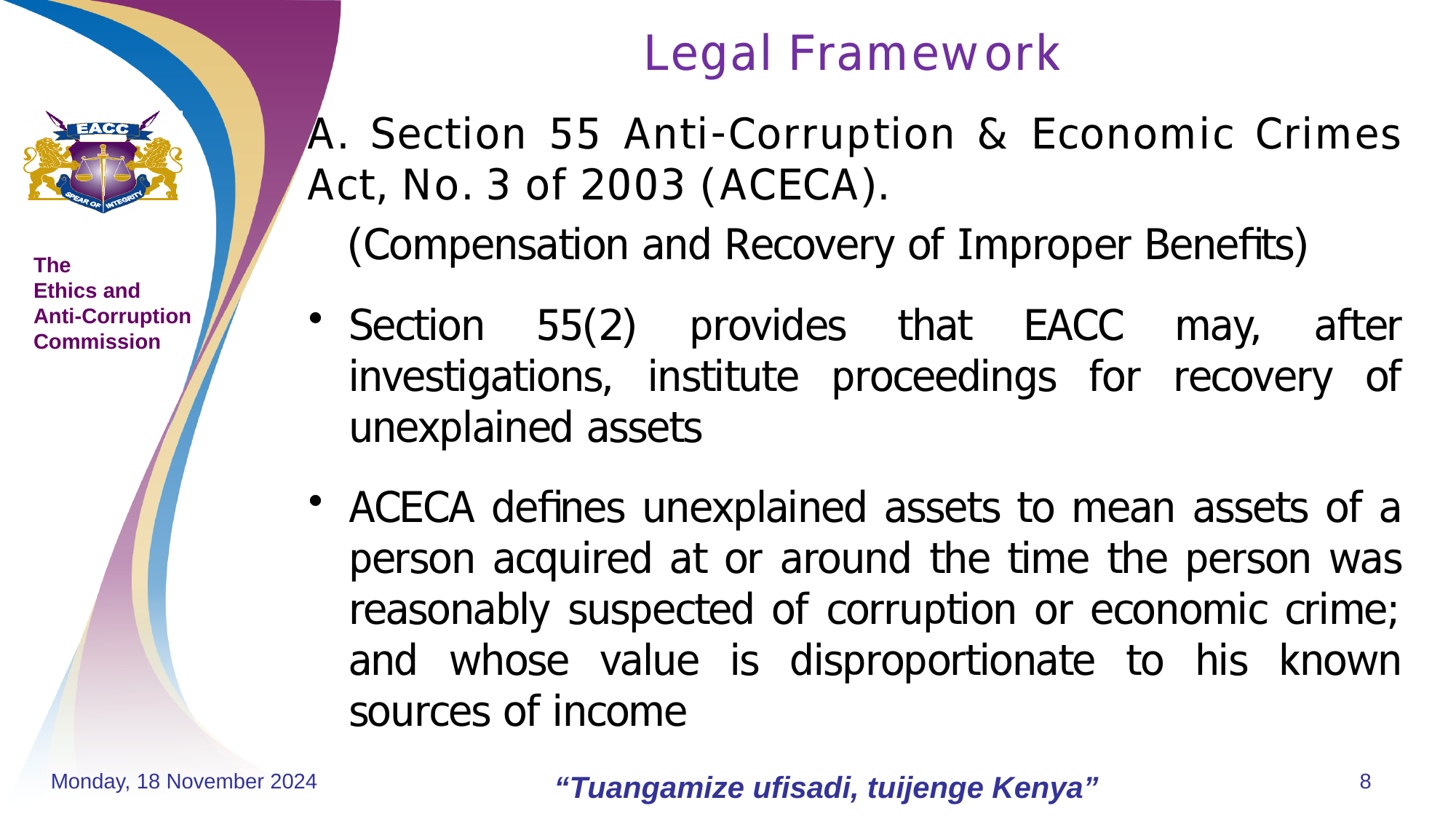

# Legal Framework
A. Section 55 Anti-Corruption & Economic Crimes Act, No. 3 of 2003 (ACECA).
   (Compensation and Recovery of Improper Benefits)

Section 55(2) provides that EACC may, after investigations, institute proceedings for recovery of unexplained assets

ACECA defines unexplained assets to mean assets of a person acquired at or around the time the person was reasonably suspected of corruption or economic crime; and whose value is disproportionate to his known sources of income
Monday, 18 November 2024
“Tuangamize ufisadi, tuijenge Kenya”
8